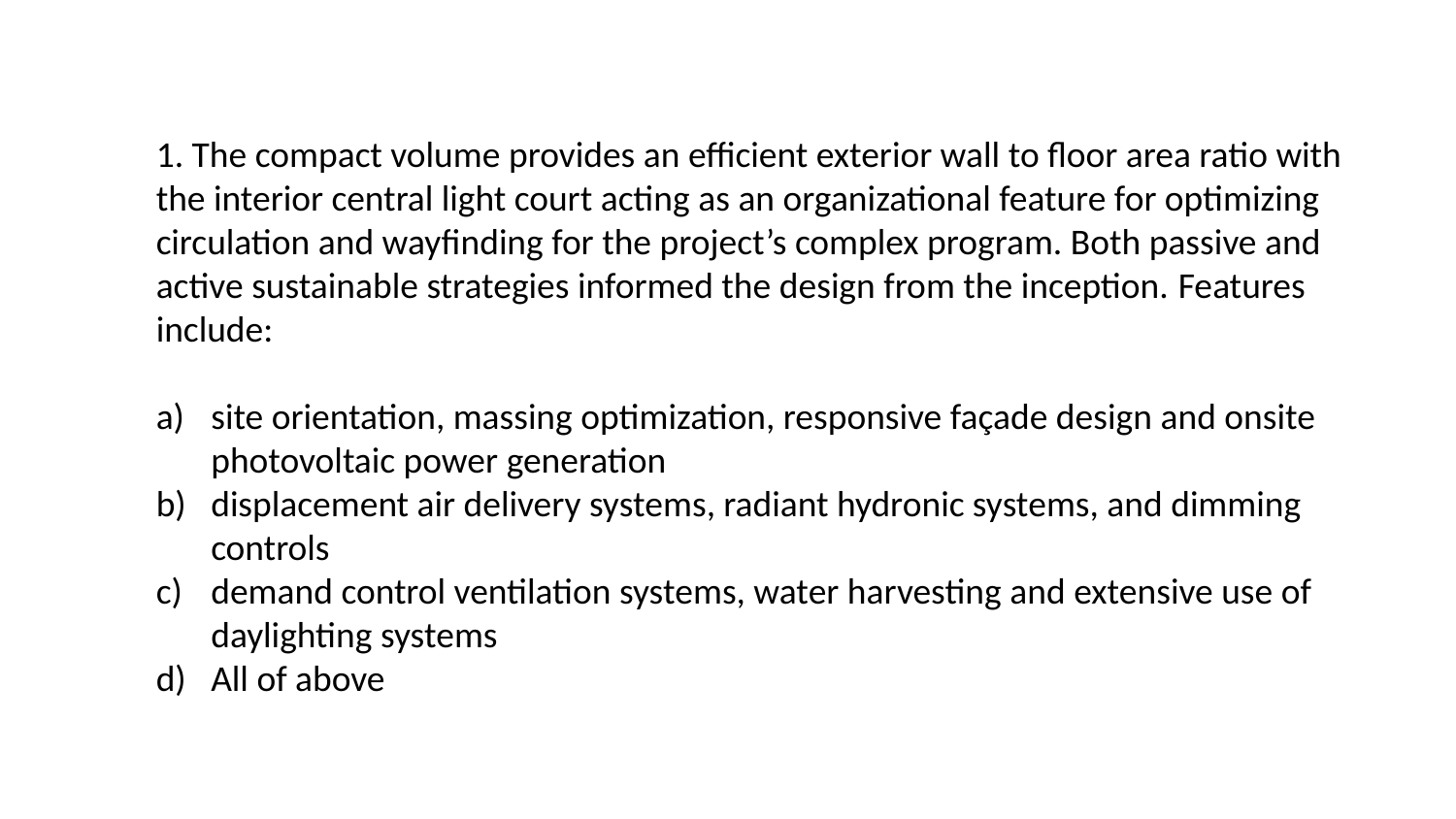

1. The compact volume provides an efficient exterior wall to floor area ratio with the interior central light court acting as an organizational feature for optimizing circulation and wayfinding for the project’s complex program. Both passive and active sustainable strategies informed the design from the inception. Features include:

site orientation, massing optimization, responsive façade design and onsite photovoltaic power generation
displacement air delivery systems, radiant hydronic systems, and dimming controls
demand control ventilation systems, water harvesting and extensive use of daylighting systems
All of above